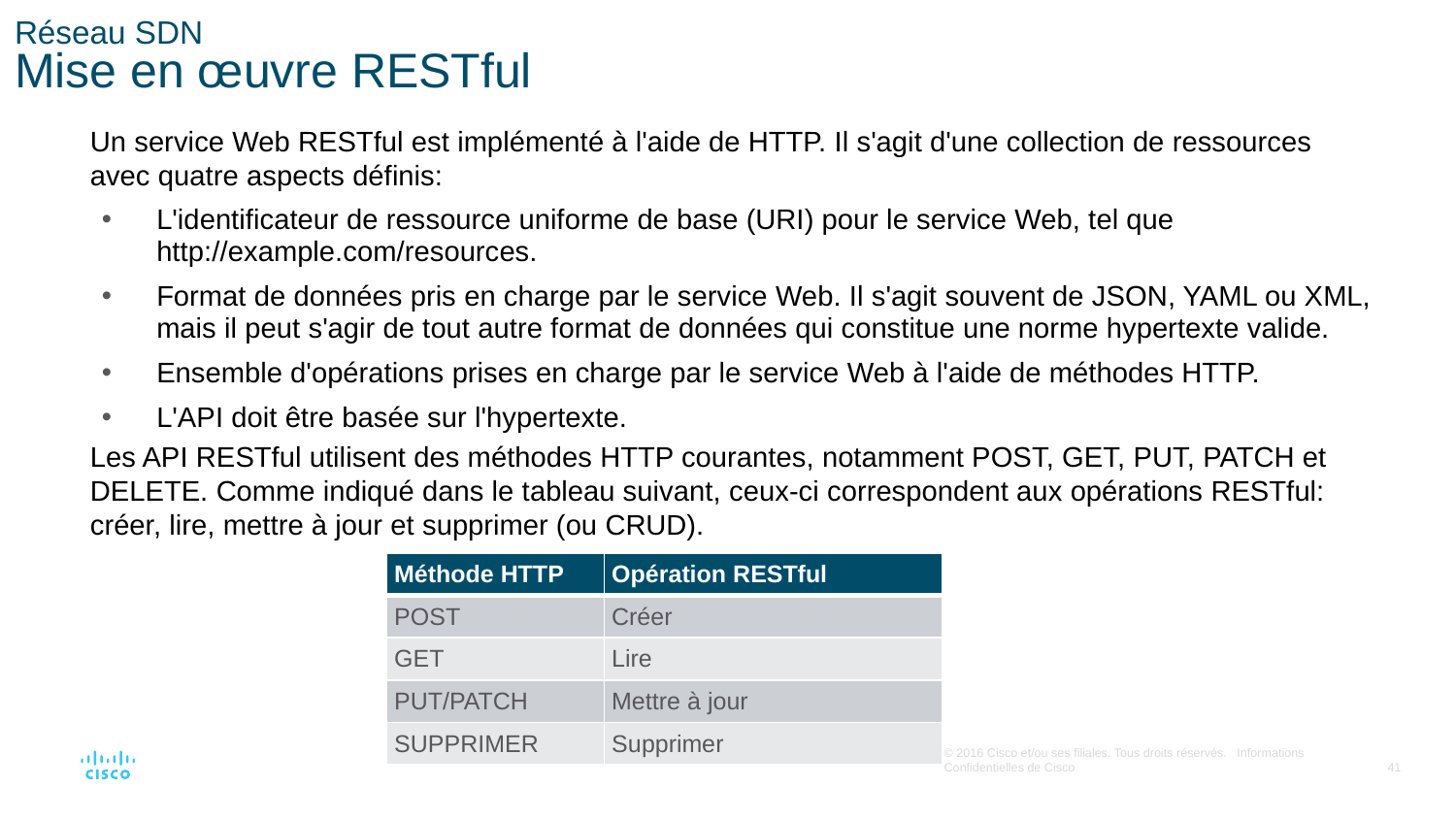

# Réseau SDN Mise en œuvre RESTful
Un service Web RESTful est implémenté à l'aide de HTTP. Il s'agit d'une collection de ressources avec quatre aspects définis:
L'identificateur de ressource uniforme de base (URI) pour le service Web, tel que  http://example.com/resources.
Format de données pris en charge par le service Web. Il s'agit souvent de JSON, YAML ou XML, mais il peut s'agir de tout autre format de données qui constitue une norme hypertexte valide.
Ensemble d'opérations prises en charge par le service Web à l'aide de méthodes HTTP.
L'API doit être basée sur l'hypertexte.
Les API RESTful utilisent des méthodes HTTP courantes, notamment POST, GET, PUT, PATCH et DELETE. Comme indiqué dans le tableau suivant, ceux-ci correspondent aux opérations RESTful: créer, lire, mettre à jour et supprimer (ou CRUD).

| Méthode HTTP | Opération RESTful |
| --- | --- |
| POST | Créer |
| GET | Lire |
| PUT/PATCH | Mettre à jour |
| SUPPRIMER | Supprimer |